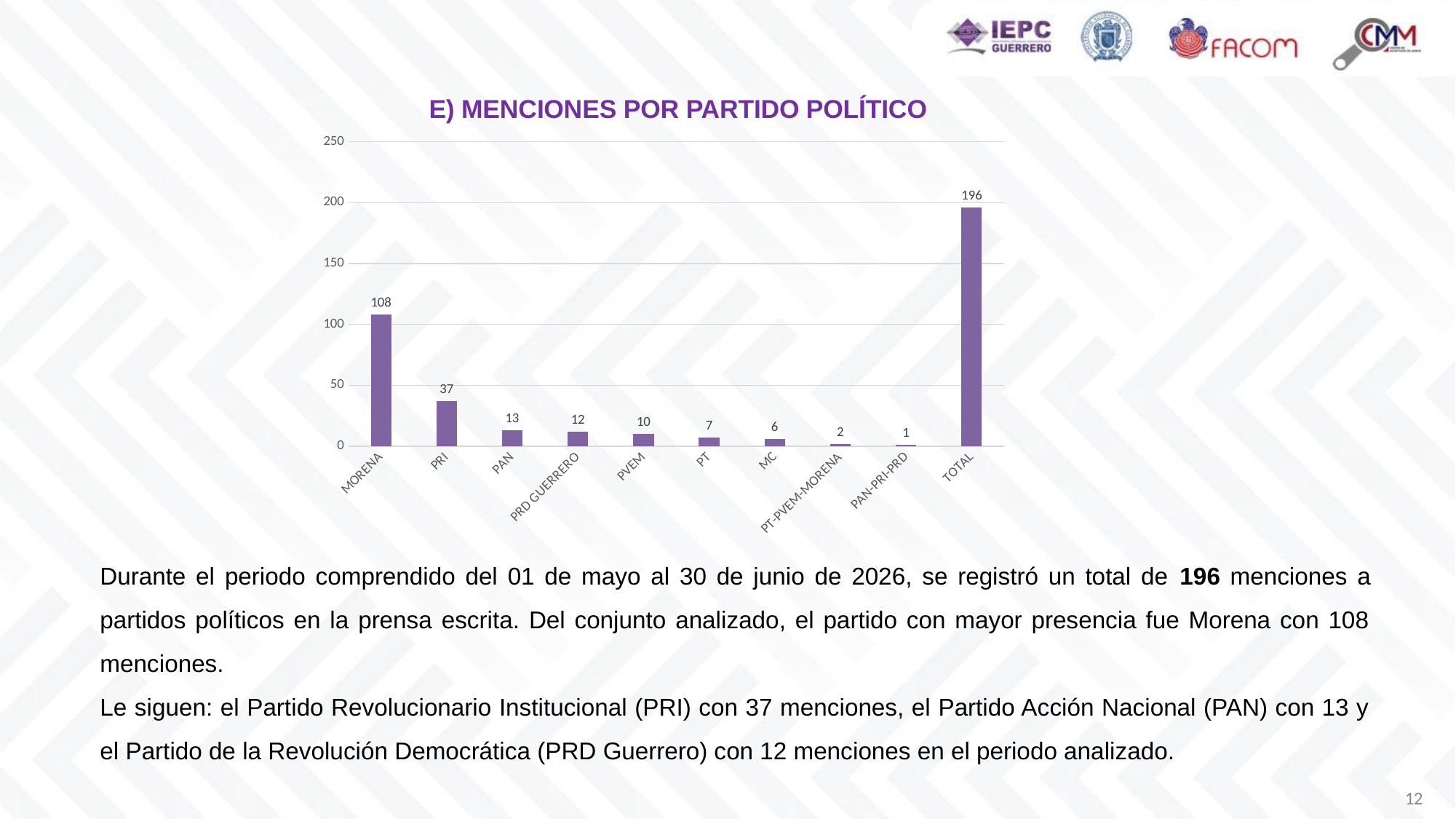

E) MENCIONES POR PARTIDO POLÍTICO

### Chart

| Category | MENCIONES |
|---|---|
| MORENA | 108.0 |
| PRI | 37.0 |
| PAN | 13.0 |
| PRD GUERRERO | 12.0 |
| PVEM | 10.0 |
| PT | 7.0 |
| MC | 6.0 |
| PT-PVEM-MORENA | 2.0 |
| PAN-PRI-PRD | 1.0 |
| TOTAL | 196.0 |
Durante el periodo comprendido del 01 de mayo al 30 de junio de 2026, se registró un total de 196 menciones a partidos políticos en la prensa escrita. Del conjunto analizado, el partido con mayor presencia fue Morena con 108 menciones.
Le siguen: el Partido Revolucionario Institucional (PRI) con 37 menciones, el Partido Acción Nacional (PAN) con 13 y el Partido de la Revolución Democrática (PRD Guerrero) con 12 menciones en el periodo analizado.

12